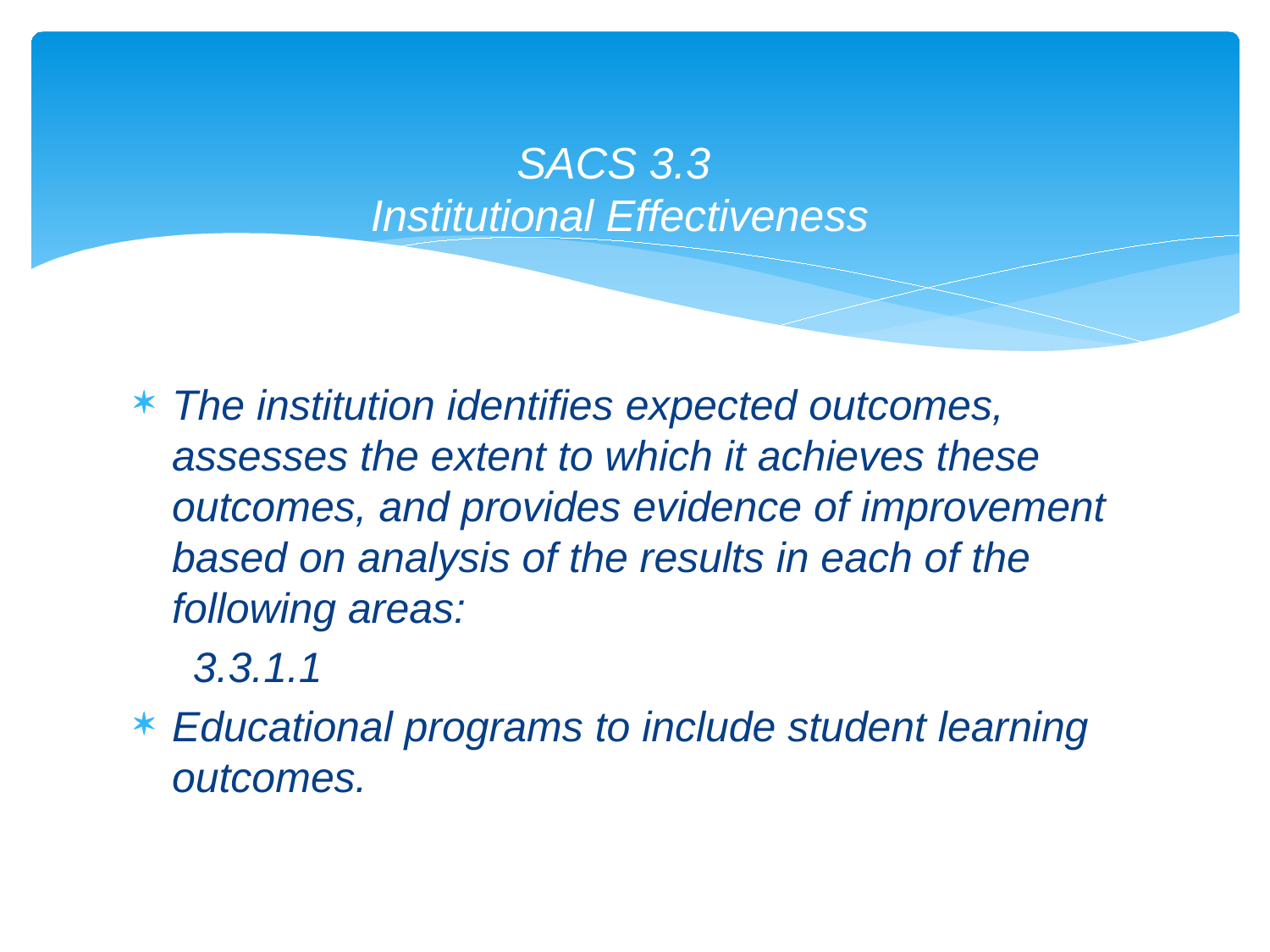

# SACS 3.3 Institutional Effectiveness
The institution identifies expected outcomes, assesses the extent to which it achieves these outcomes, and provides evidence of improvement based on analysis of the results in each of the following areas:
     3.3.1.1
Educational programs to include student learning outcomes.